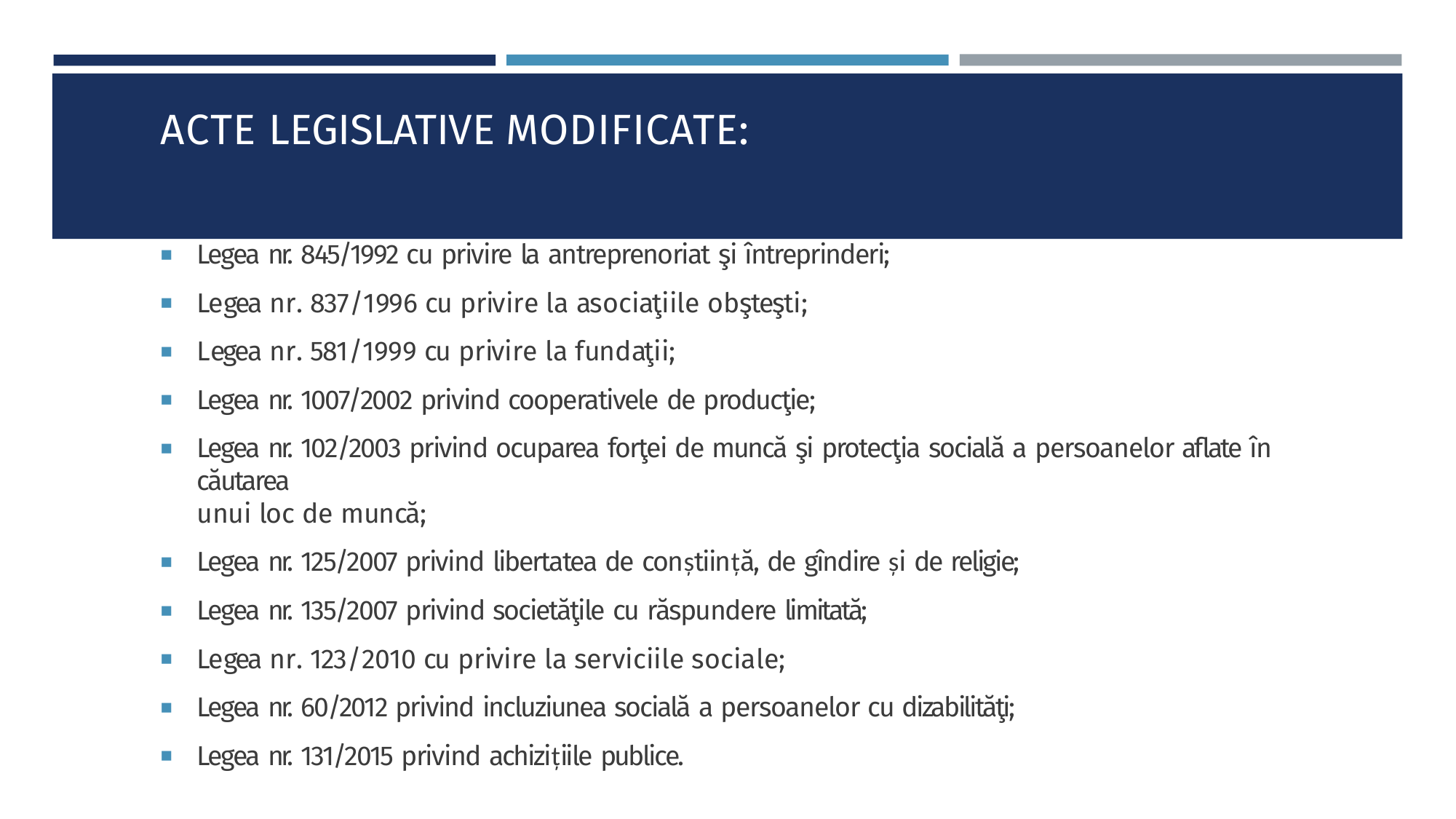

# ACTE LEGISLATIVE MODIFICATE:
Legea nr. 845/1992 cu privire la antreprenoriat şi întreprinderi;
Legea nr. 837/1996 cu privire la asociaţiile obşteşti;
Legea nr. 581/1999 cu privire la fundaţii;
Legea nr. 1007/2002 privind cooperativele de producţie;
Legea nr. 102/2003 privind ocuparea forţei de muncă şi protecţia socială a persoanelor aflate în căutarea
unui loc de muncă;
Legea nr. 125/2007 privind libertatea de conștiință, de gîndire și de religie;
Legea nr. 135/2007 privind societăţile cu răspundere limitată;
Legea nr. 123/2010 cu privire la serviciile sociale;
Legea nr. 60/2012 privind incluziunea socială a persoanelor cu dizabilităţi;
Legea nr. 131/2015 privind achizițiile publice.